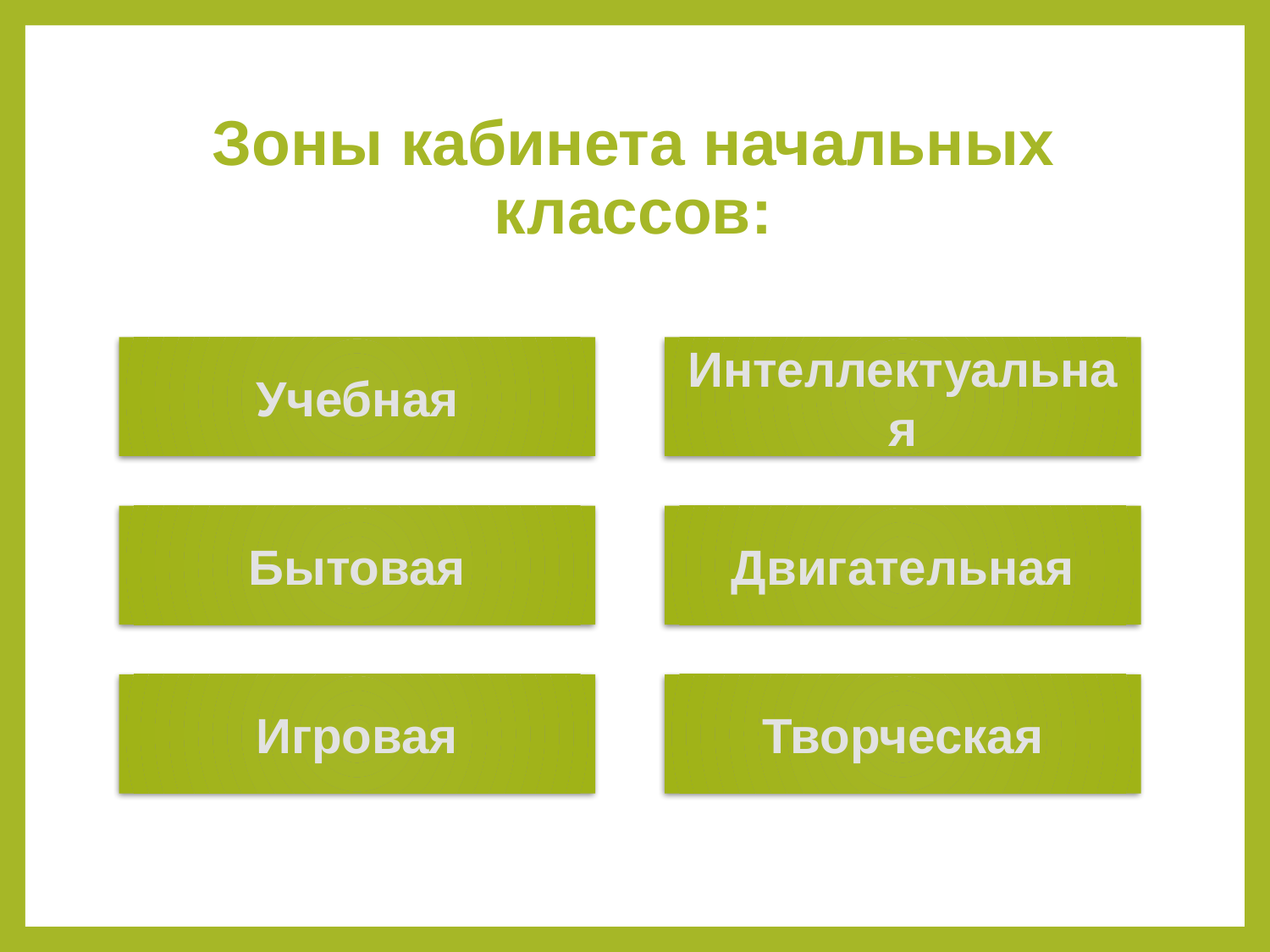

# Зоны кабинета начальных классов:

Учебная
Интеллектуальная
Бытовая
Двигательная
Игровая
Творческая